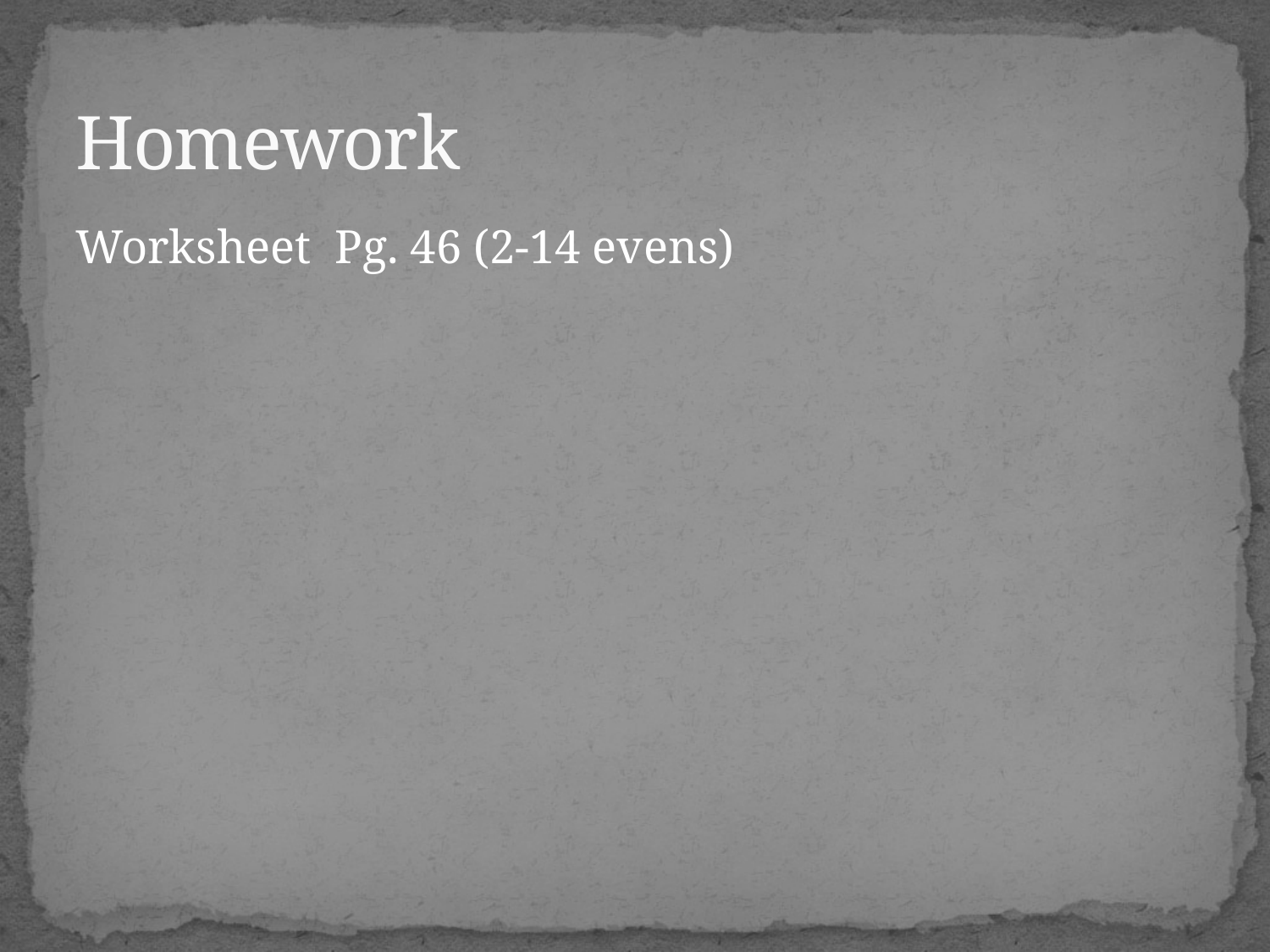

# Homework
Worksheet  Pg. 46 (2-14 evens)